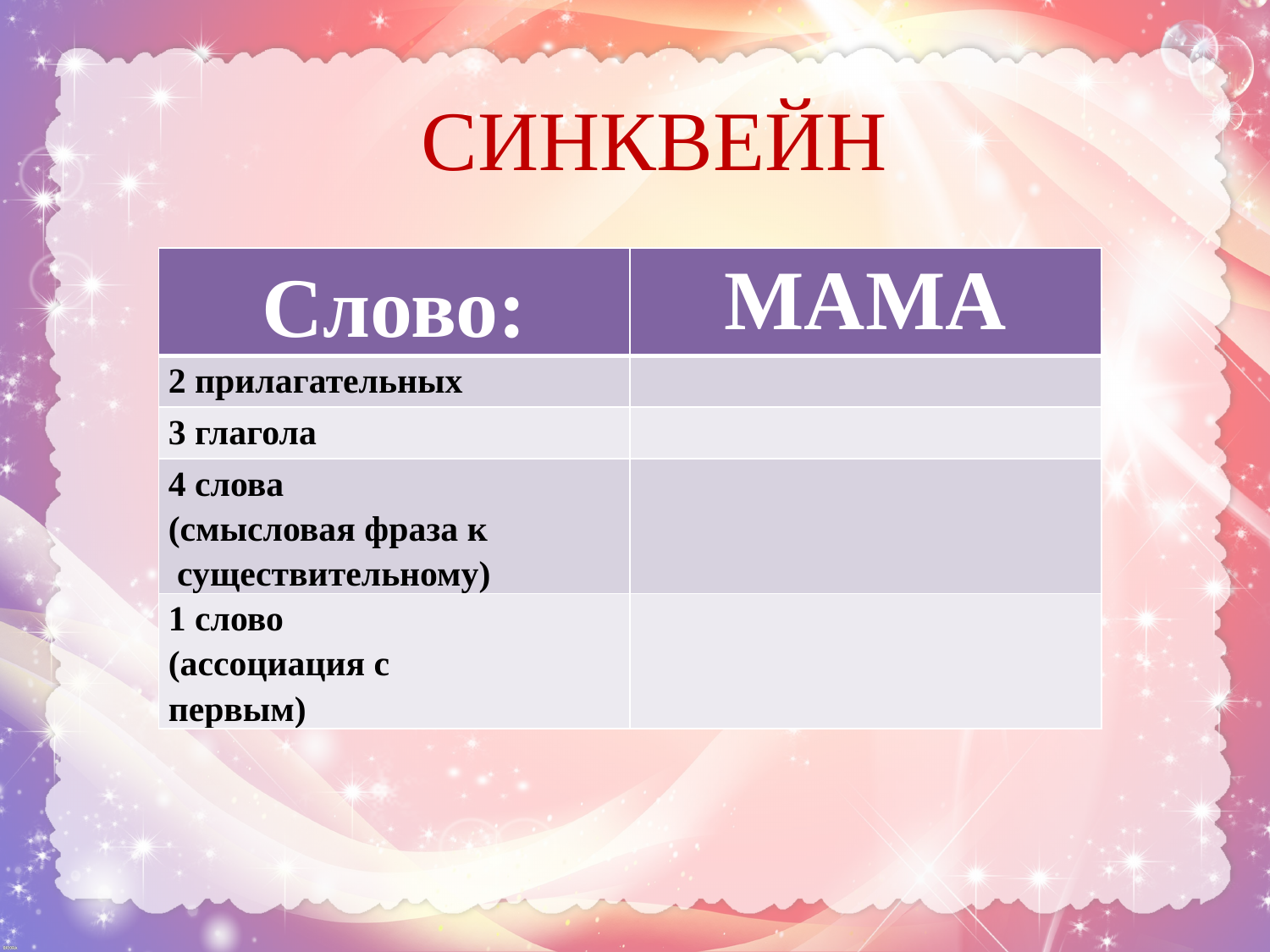

СИНКВЕЙН
| Слово: | МАМА |
| --- | --- |
| 2 прилагательных |  |
| 3 глагола |  |
| 4 слова (смысловая фраза к существительному) |  |
| 1 слово (ассоциация с первым) |  |